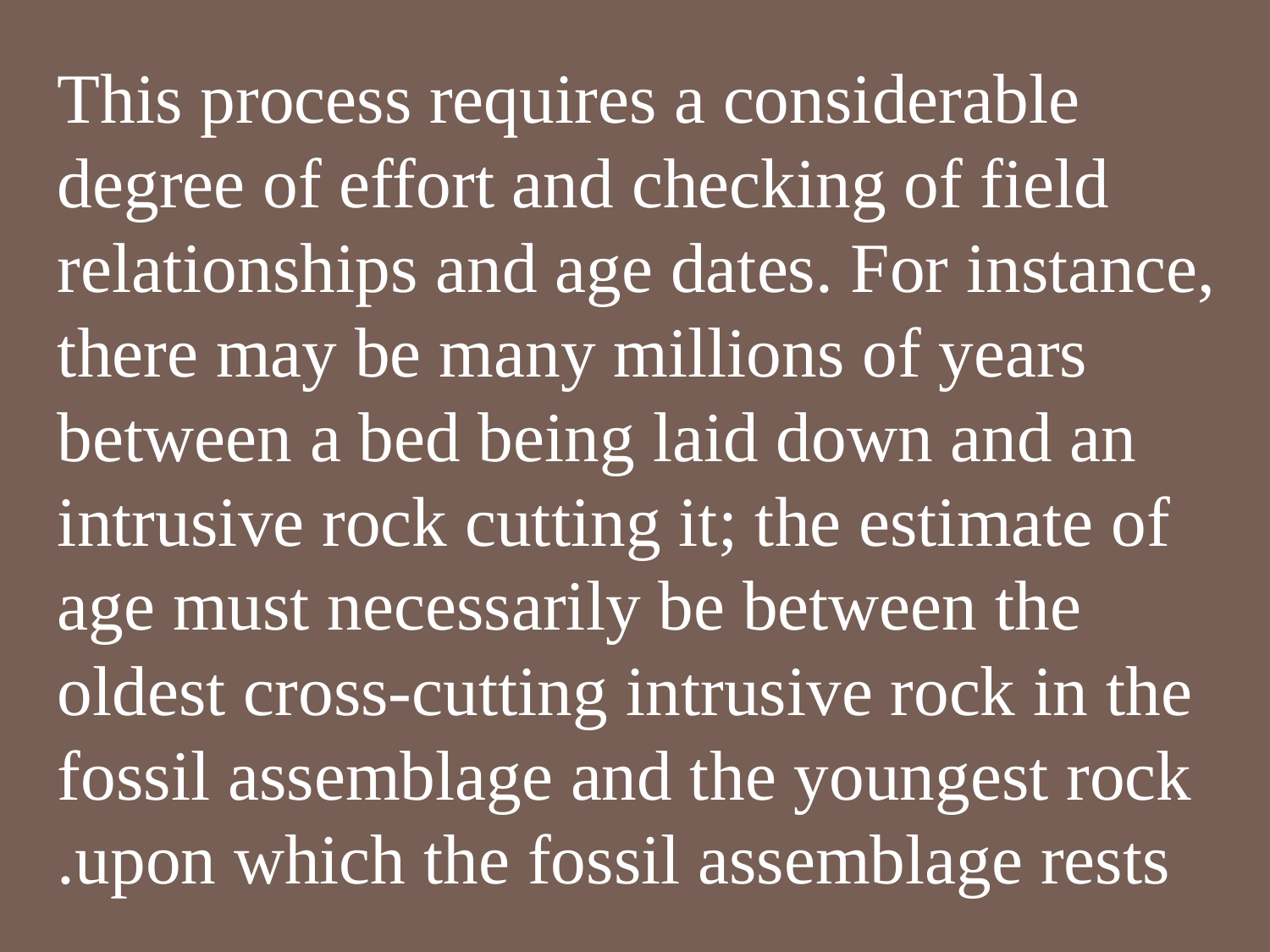

This process requires a considerable degree of effort and checking of field relationships and age dates. For instance, there may be many millions of years between a bed being laid down and an intrusive rock cutting it; the estimate of age must necessarily be between the oldest cross-cutting intrusive rock in the fossil assemblage and the youngest rock upon which the fossil assemblage rests.